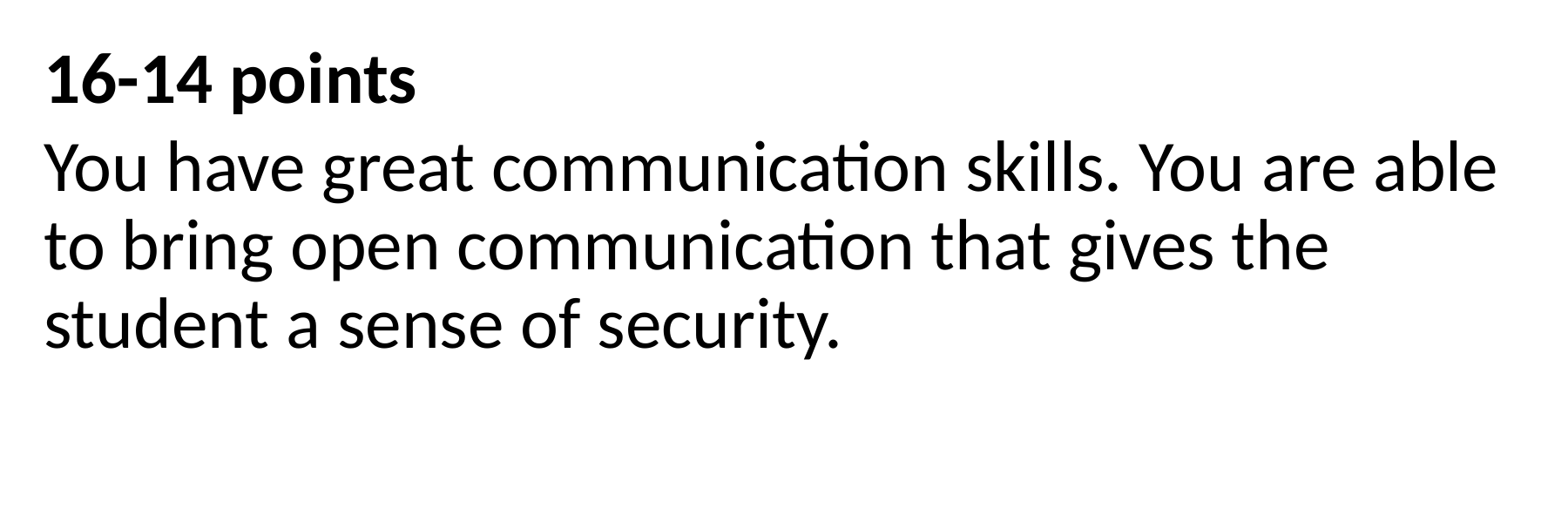

16-14 points
You have great communication skills. You are able to bring open communication that gives the student a sense of security.